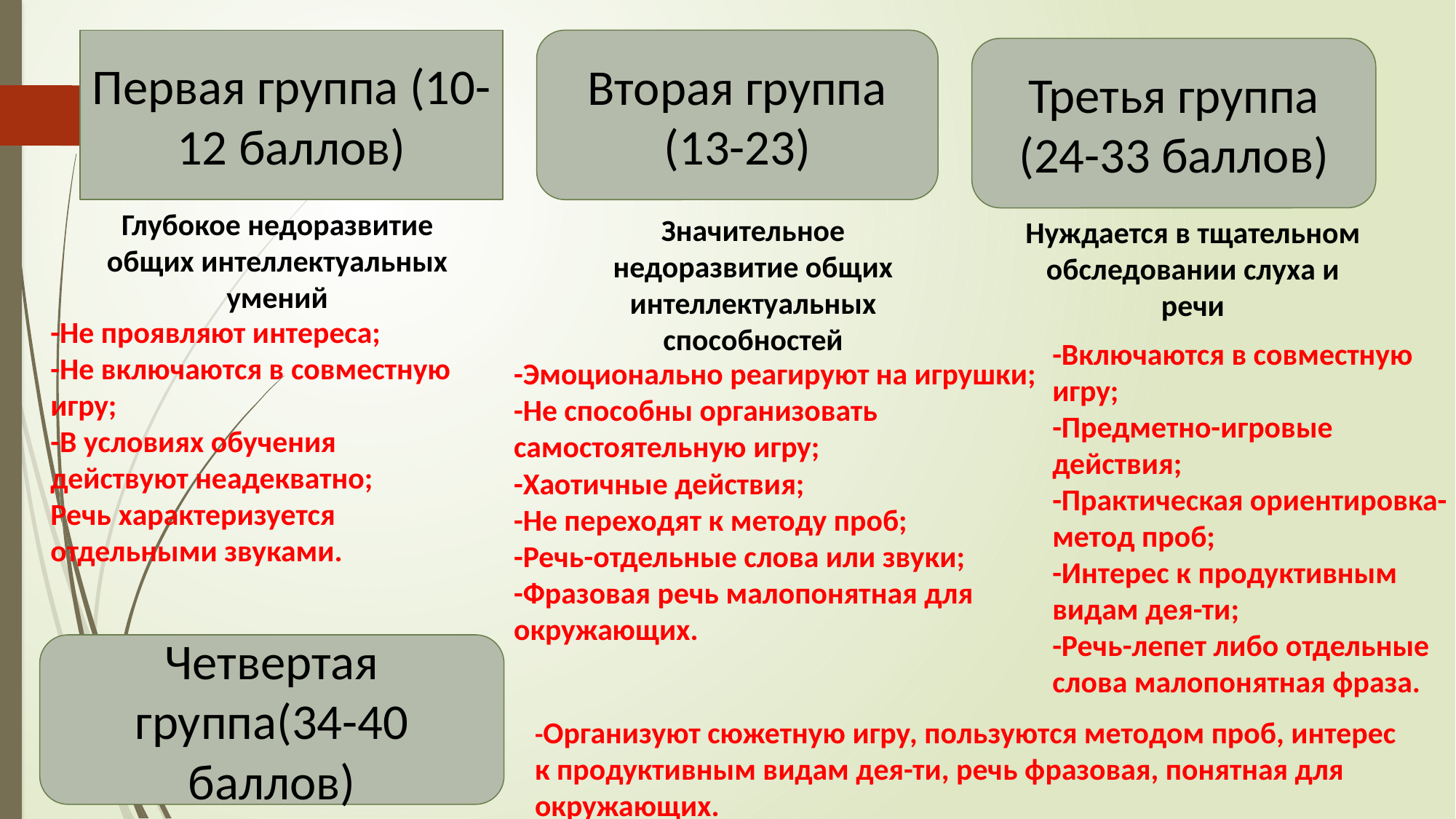

Первая группа (10-12 баллов)
Вторая группа (13-23)
#
Третья группа (24-33 баллов)
Глубокое недоразвитие общих интеллектуальных умений
Значительное недоразвитие общих интеллектуальных способностей
Нуждается в тщательном обследовании слуха и речи
-Не проявляют интереса;
-Не включаются в совместную игру;
-В условиях обучения действуют неадекватно;
Речь характеризуется отдельными звуками.
-Включаются в совместную игру;
-Предметно-игровые действия;
-Практическая ориентировка- метод проб;
-Интерес к продуктивным видам дея-ти;
-Речь-лепет либо отдельные слова малопонятная фраза.
-Эмоционально реагируют на игрушки;
-Не способны организовать самостоятельную игру;
-Хаотичные действия;
-Не переходят к методу проб;
-Речь-отдельные слова или звуки;
-Фразовая речь малопонятная для окружающих.
Четвертая группа(34-40 баллов)
-Организуют сюжетную игру, пользуются методом проб, интерес к продуктивным видам дея-ти, речь фразовая, понятная для окружающих.